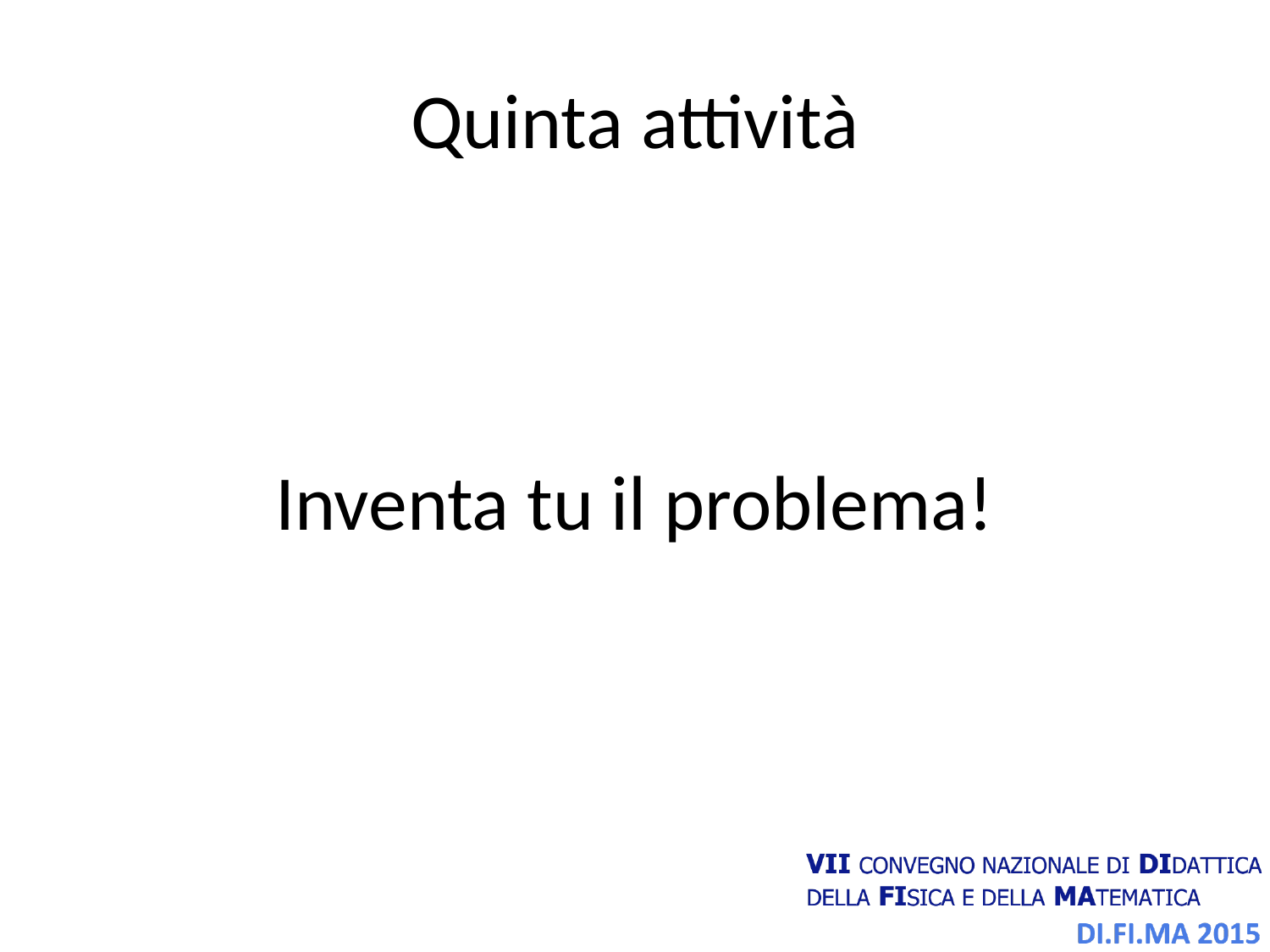

Quinta attività
# Inventa tu il problema!